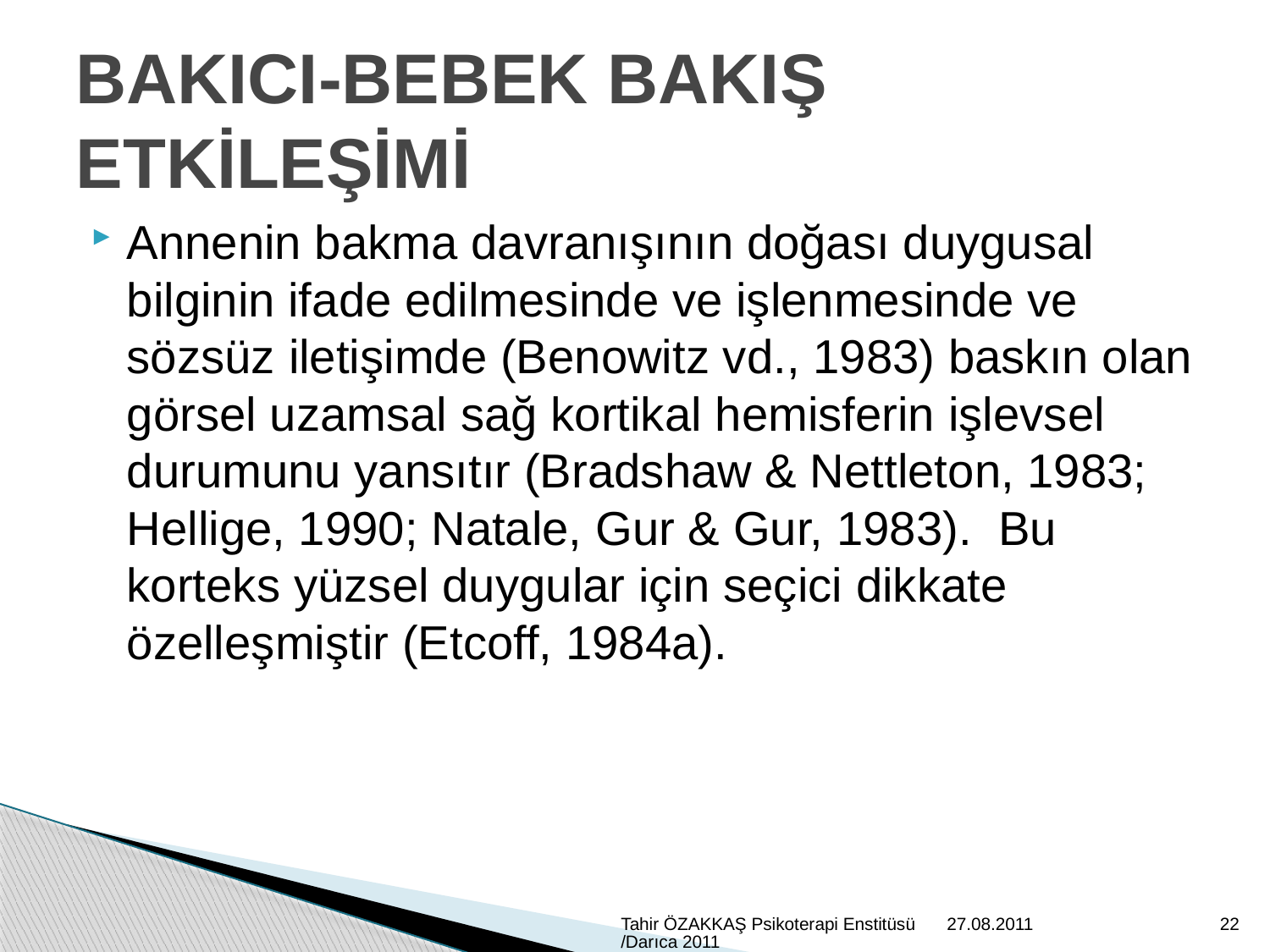

# BakIcI-Bebek BakIş Etkİleşİmİ
Annenin bakma davranışının doğası duygusal bilginin ifade edilmesinde ve işlenmesinde ve sözsüz iletişimde (Benowitz vd., 1983) baskın olan görsel uzamsal sağ kortikal hemisferin işlevsel durumunu yansıtır (Bradshaw & Nettleton, 1983; Hellige, 1990; Natale, Gur & Gur, 1983).  Bu korteks yüzsel duygular için seçici dikkate özelleşmiştir (Etcoff, 1984a).

Tahir ÖZAKKAŞ Psikoterapi Enstitüsü /Darıca 2011
27.08.2011
22